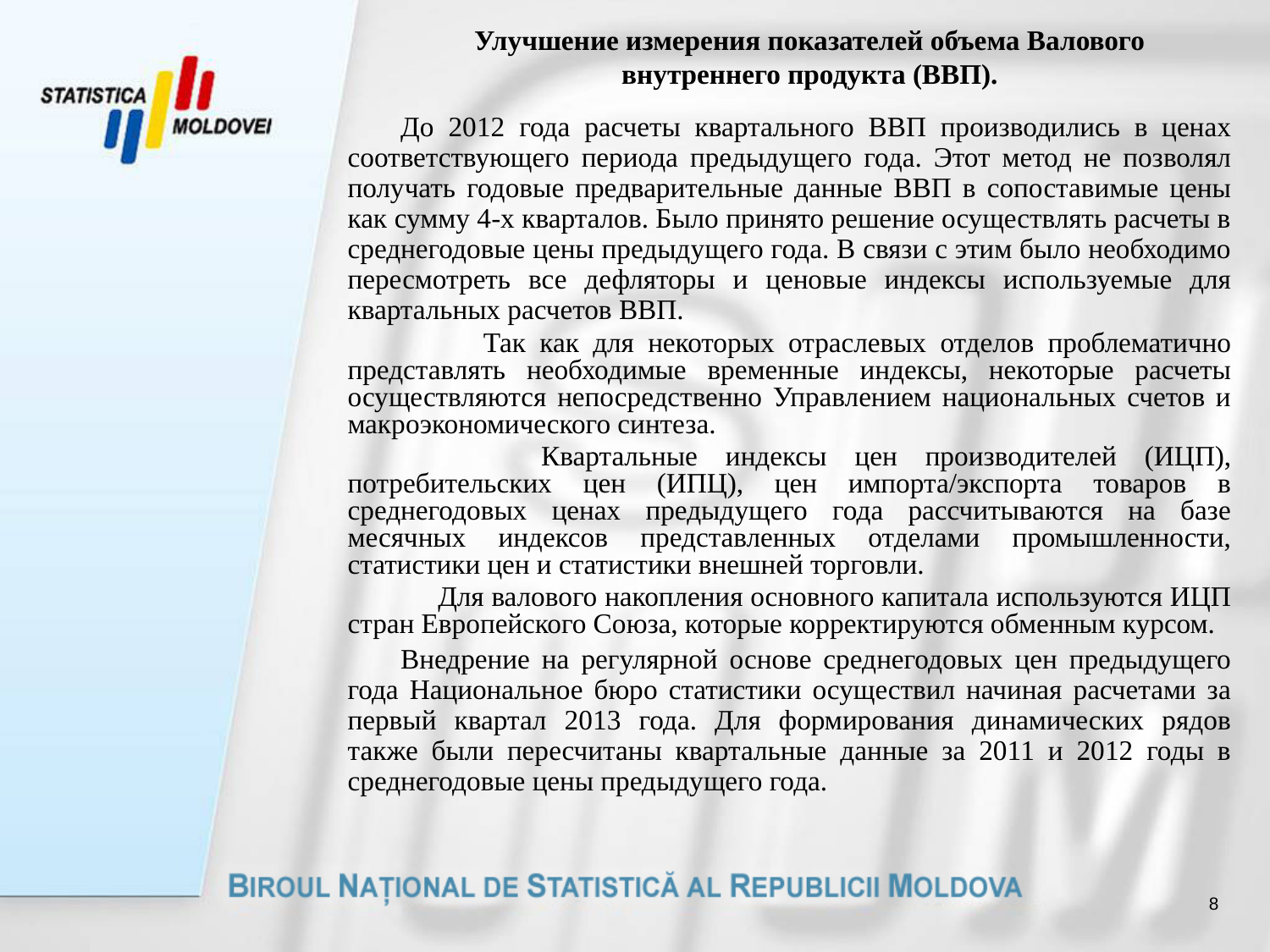

# Улучшение измерения показателей объема Валового внутреннего продукта (ВВП).
До 2012 года расчеты квартального ВВП производились в ценах соответствующего периода предыдущего года. Этот метод не позволял получать годовые предварительные данные ВВП в сопоставимые цены как сумму 4-х кварталов. Было принято решение осуществлять расчеты в среднегодовые цены предыдущего года. В связи с этим было необходимо пересмотреть все дефляторы и ценовые индексы используемые для квартальных расчетов ВВП.
      Так как для некоторых отраслевых отделов проблематично представлять необходимые временные индексы, некоторые расчеты осуществляются непосредственно Управлением национальных счетов и макроэкономического синтеза.
     Квартальные индексы цен производителей (ИЦП), потребительских цен (ИПЦ), цен импорта/экспорта товаров в среднегодовых ценах предыдущего года рассчитываются на базе месячных индексов представленных отделами промышленности, статистики цен и статистики внешней торговли.
     Для валового накопления основного капитала используются ИЦП стран Европейского Союза, которые корректируются обменным курсом.
Внедрение на регулярной основе среднегодовых цен предыдущего года Национальное бюро статистики осуществил начиная расчетами за первый квартал 2013 года. Для формирования динамических рядов также были пересчитаны квартальные данные за 2011 и 2012 годы в среднегодовые цены предыдущего года.

8